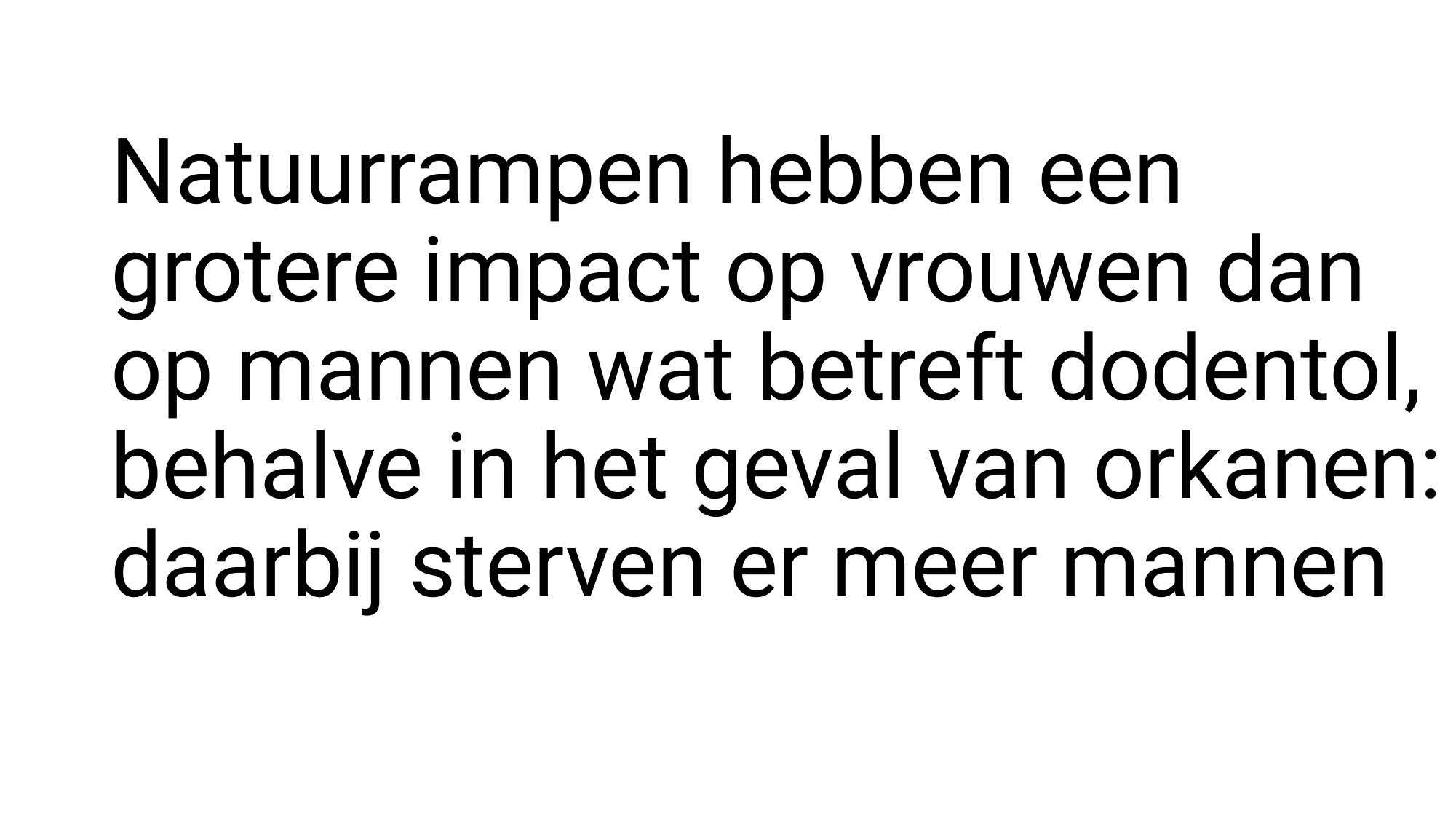

# Natuurrampen hebben een grotere impact op vrouwen dan op mannen wat betreft dodentol, behalve in het geval van orkanen: daarbij sterven er meer mannen